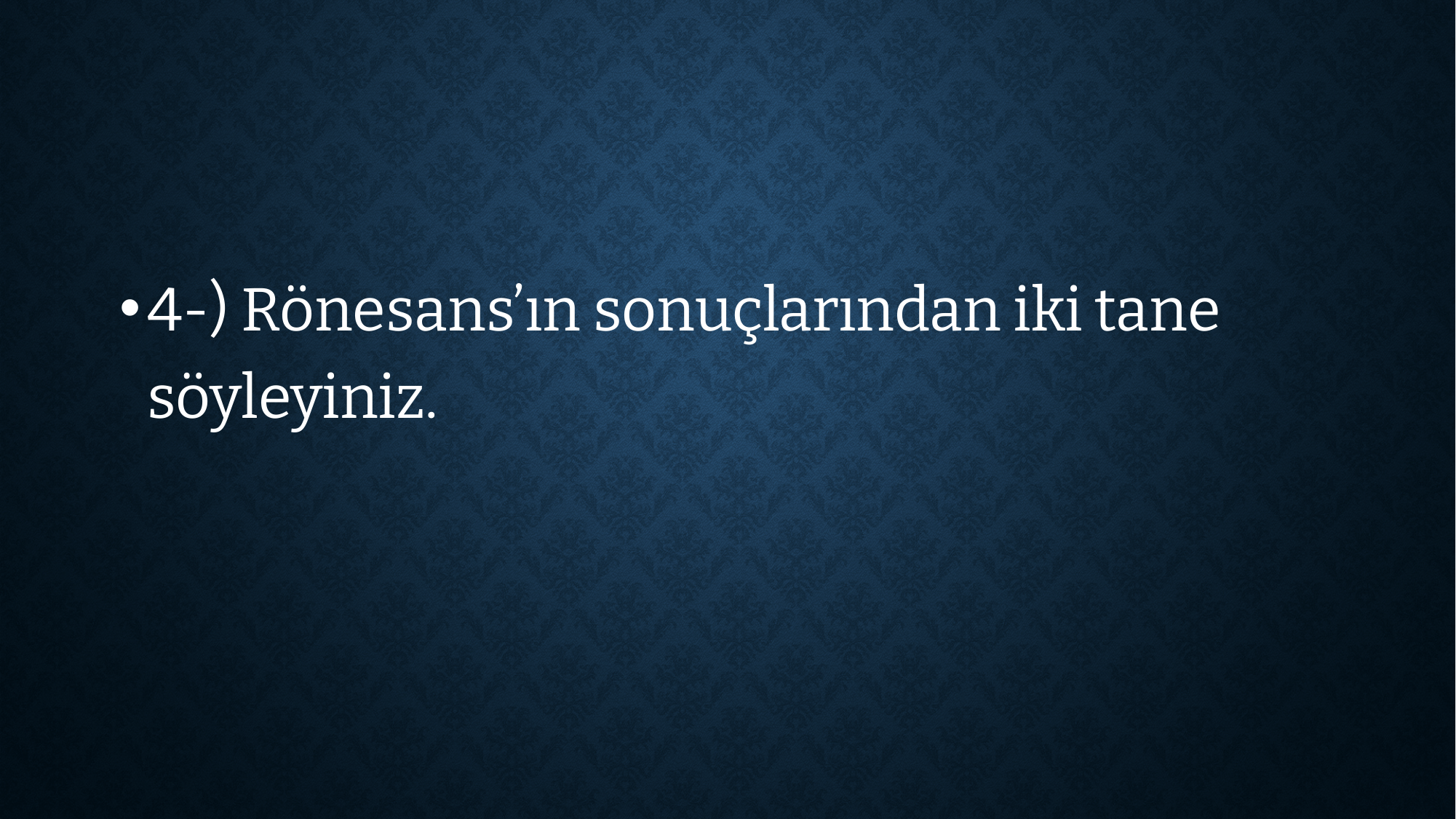

#
4-) Rönesans’ın sonuçlarından iki tane söyleyiniz.